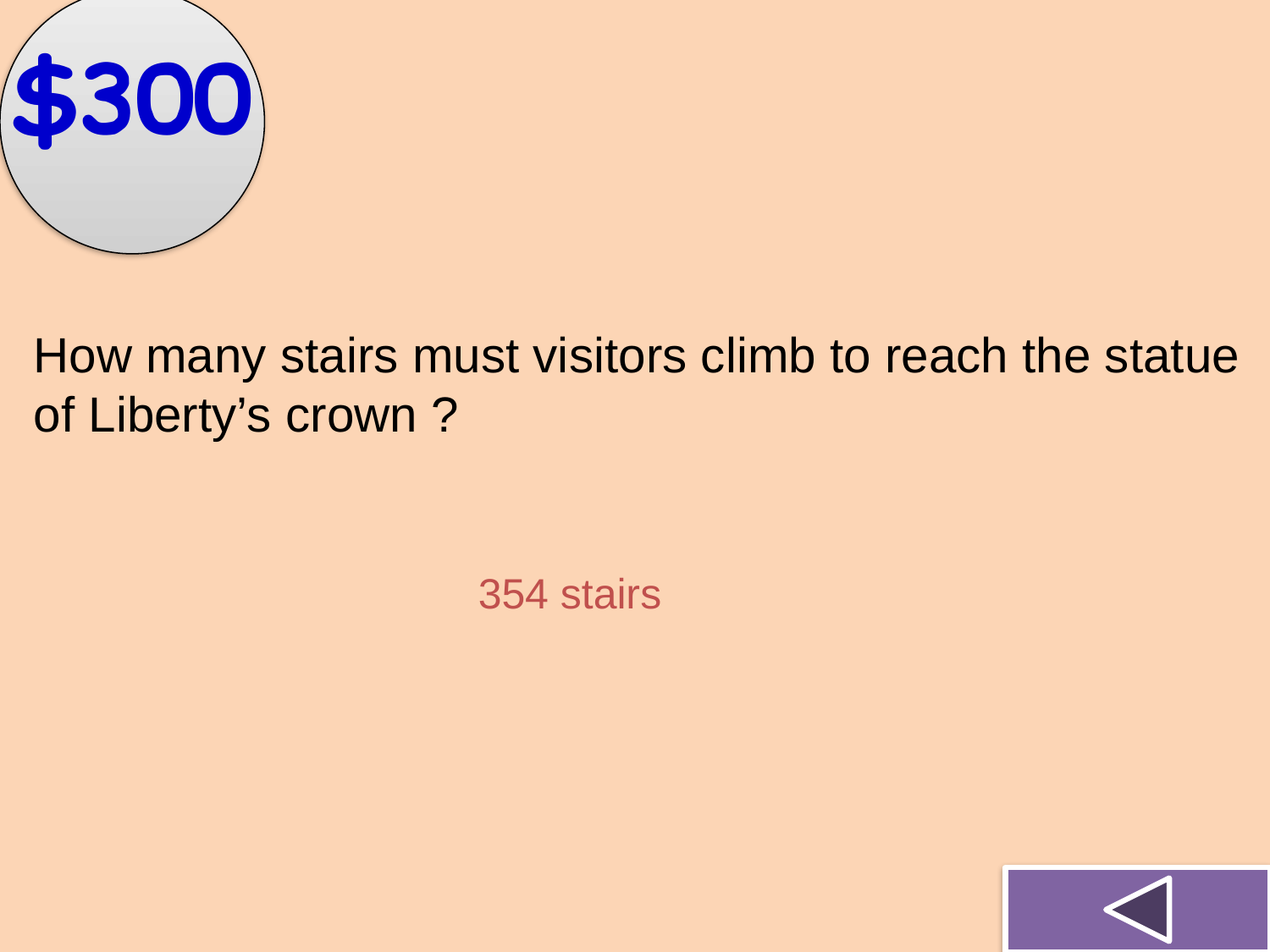

$300
How many stairs must visitors climb to reach the statue of Liberty’s crown ?
354 stairs